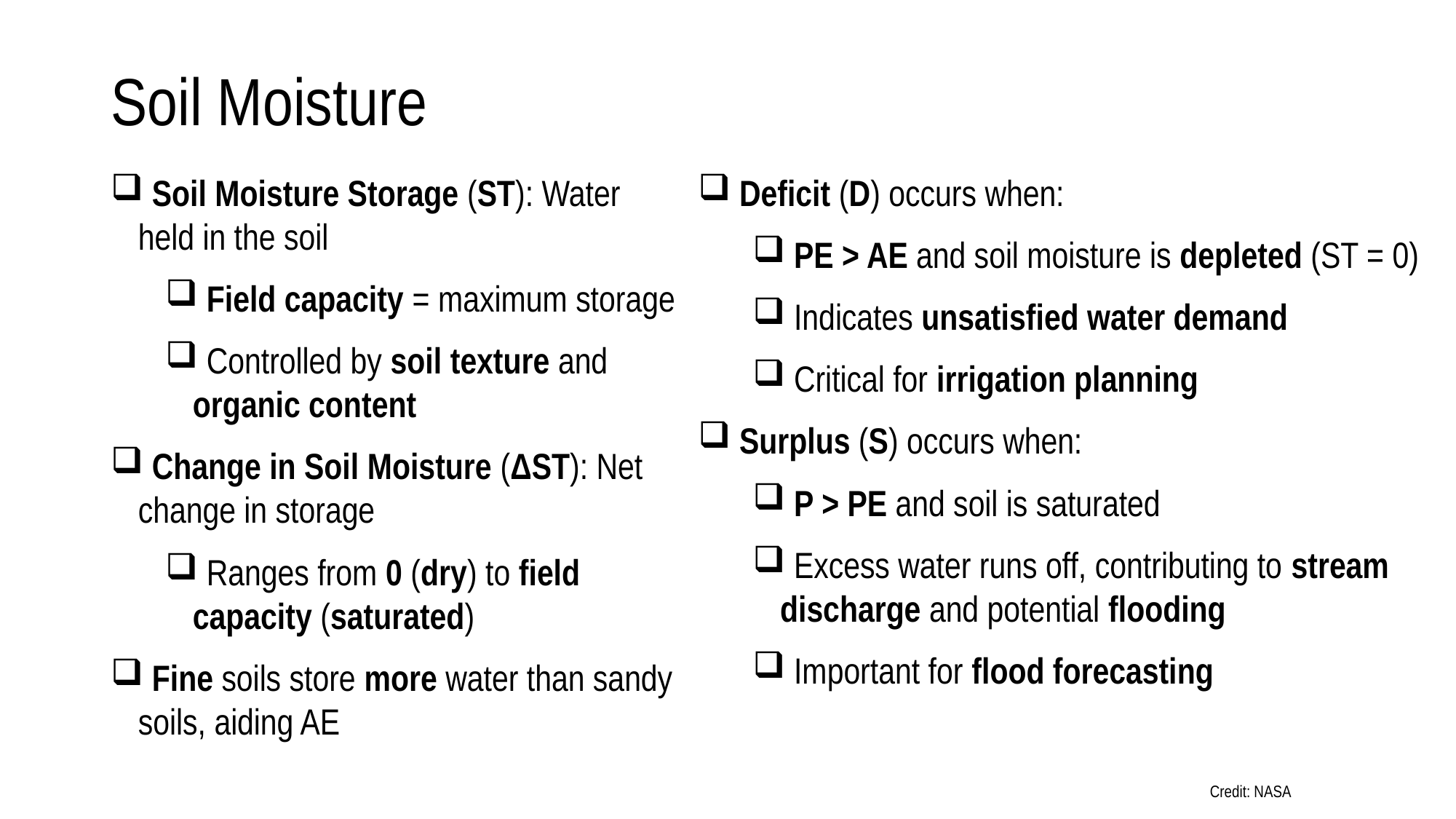

# Soil Moisture
 Soil Moisture Storage (ST): Water held in the soil
 Field capacity = maximum storage
 Controlled by soil texture and organic content
 Change in Soil Moisture (ΔST): Net change in storage
 Ranges from 0 (dry) to field capacity (saturated)
 Fine soils store more water than sandy soils, aiding AE
 Deficit (D) occurs when:
 PE > AE and soil moisture is depleted (ST = 0)
 Indicates unsatisfied water demand
 Critical for irrigation planning
 Surplus (S) occurs when:
 P > PE and soil is saturated
 Excess water runs off, contributing to stream discharge and potential flooding
 Important for flood forecasting
Credit: NASA